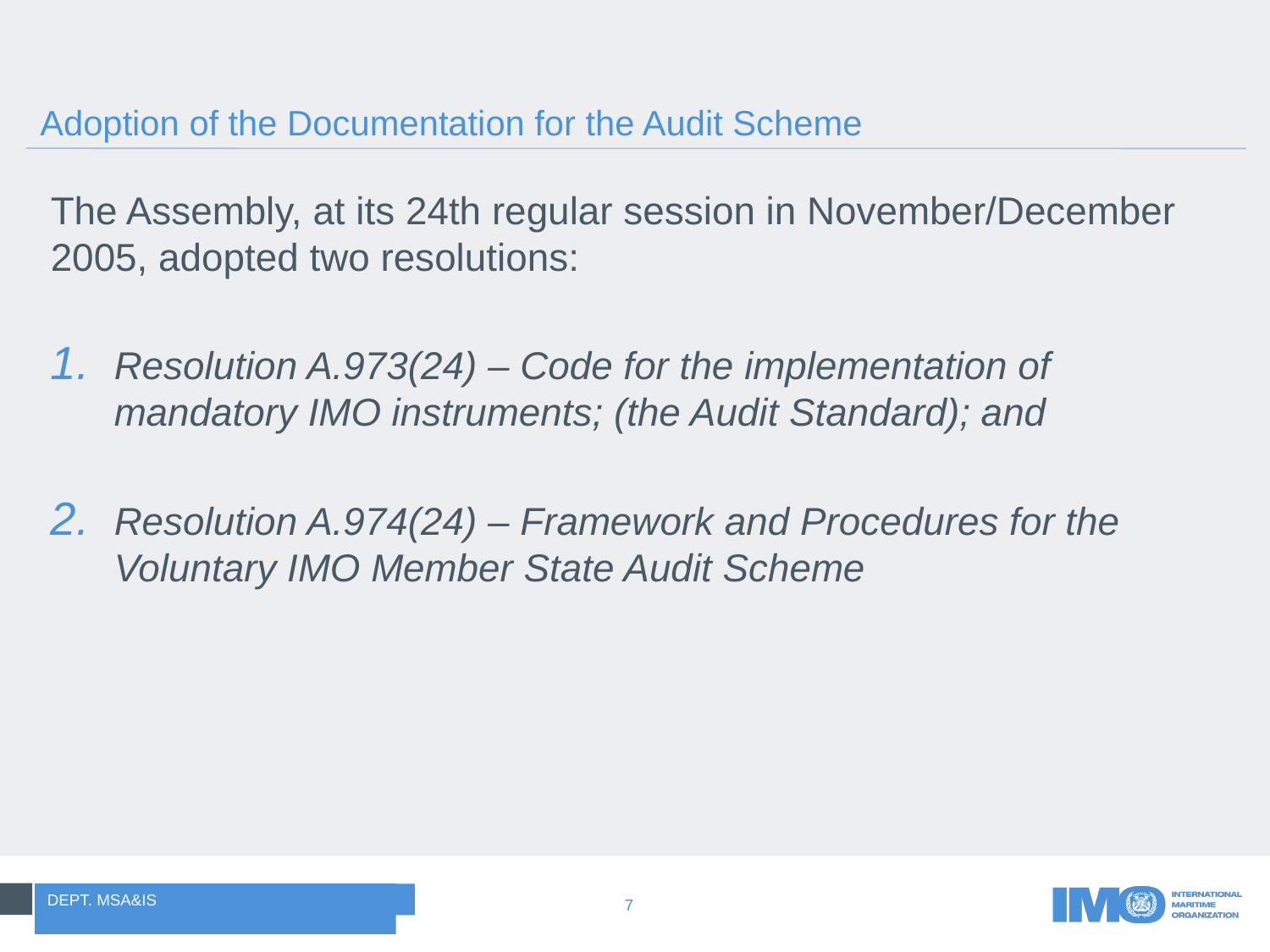

# Adoption of the Documentation for the Audit Scheme
The Assembly, at its 24th regular session in November/December 2005, adopted two resolutions:

Resolution A.973(24) – Code for the implementation of mandatory IMO instruments; (the Audit Standard); and

Resolution A.974(24) – Framework and Procedures for the Voluntary IMO Member State Audit Scheme